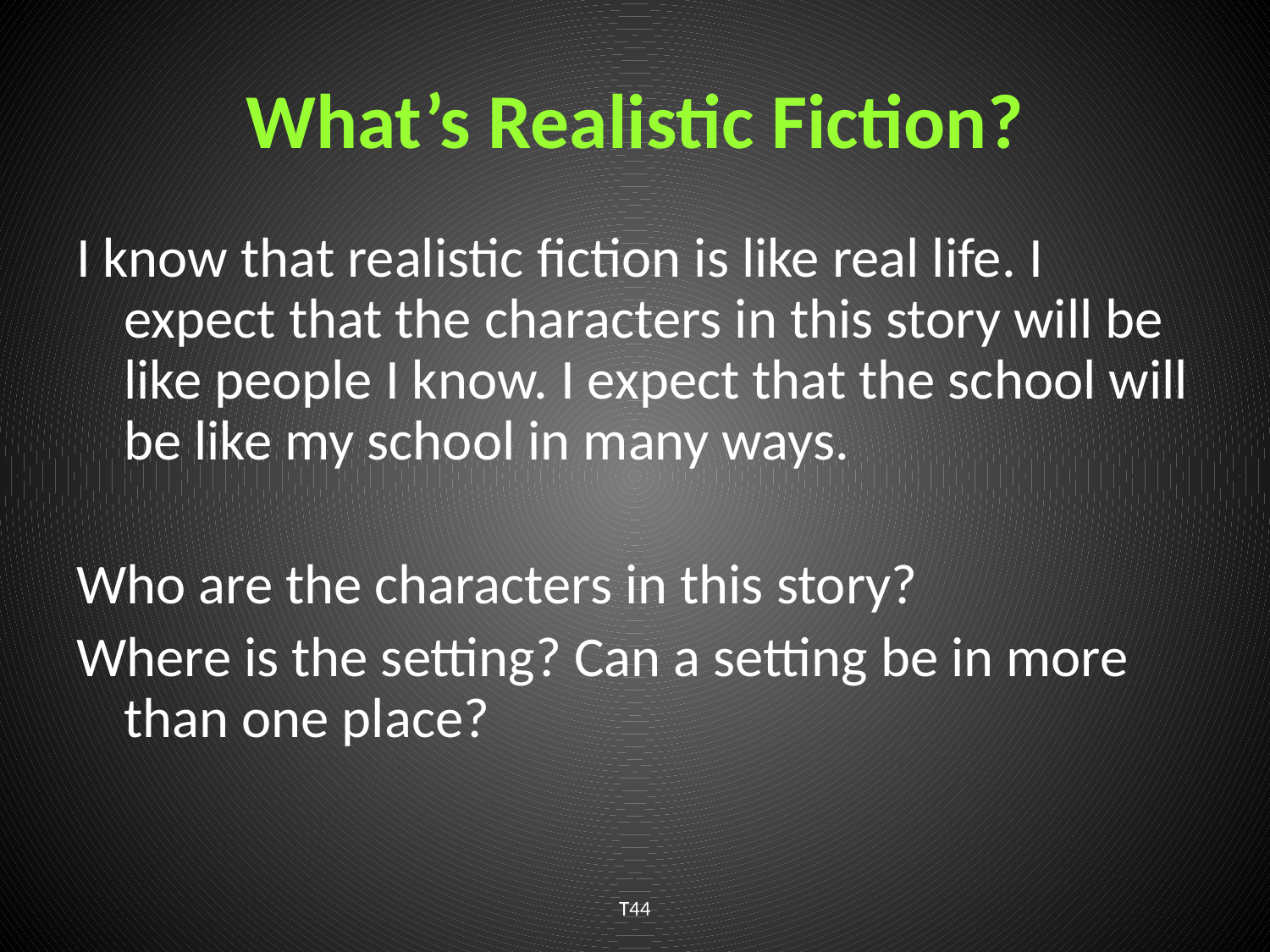

# What’s Realistic Fiction?
I know that realistic fiction is like real life. I expect that the characters in this story will be like people I know. I expect that the school will be like my school in many ways.

Who are the characters in this story?
Where is the setting? Can a setting be in more than one place?

T44